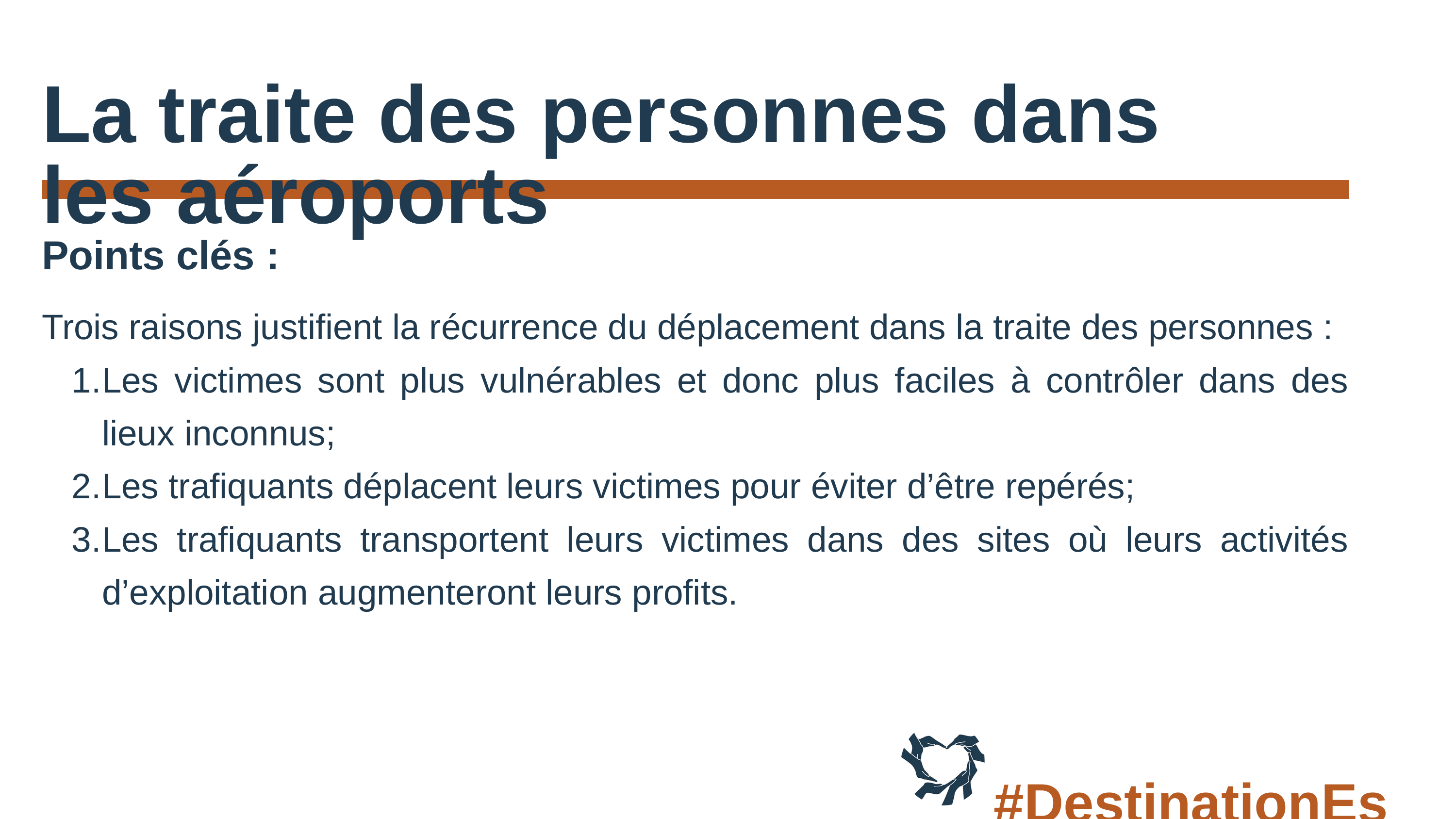

La traite des personnes dans les aéroports

Points clés :
Trois raisons justifient la récurrence du déplacement dans la traite des personnes :
Les victimes sont plus vulnérables et donc plus faciles à contrôler dans des lieux inconnus;
Les trafiquants déplacent leurs victimes pour éviter d’être repérés;
Les trafiquants transportent leurs victimes dans des sites où leurs activités d’exploitation augmenteront leurs profits.

#DestinationEspoir